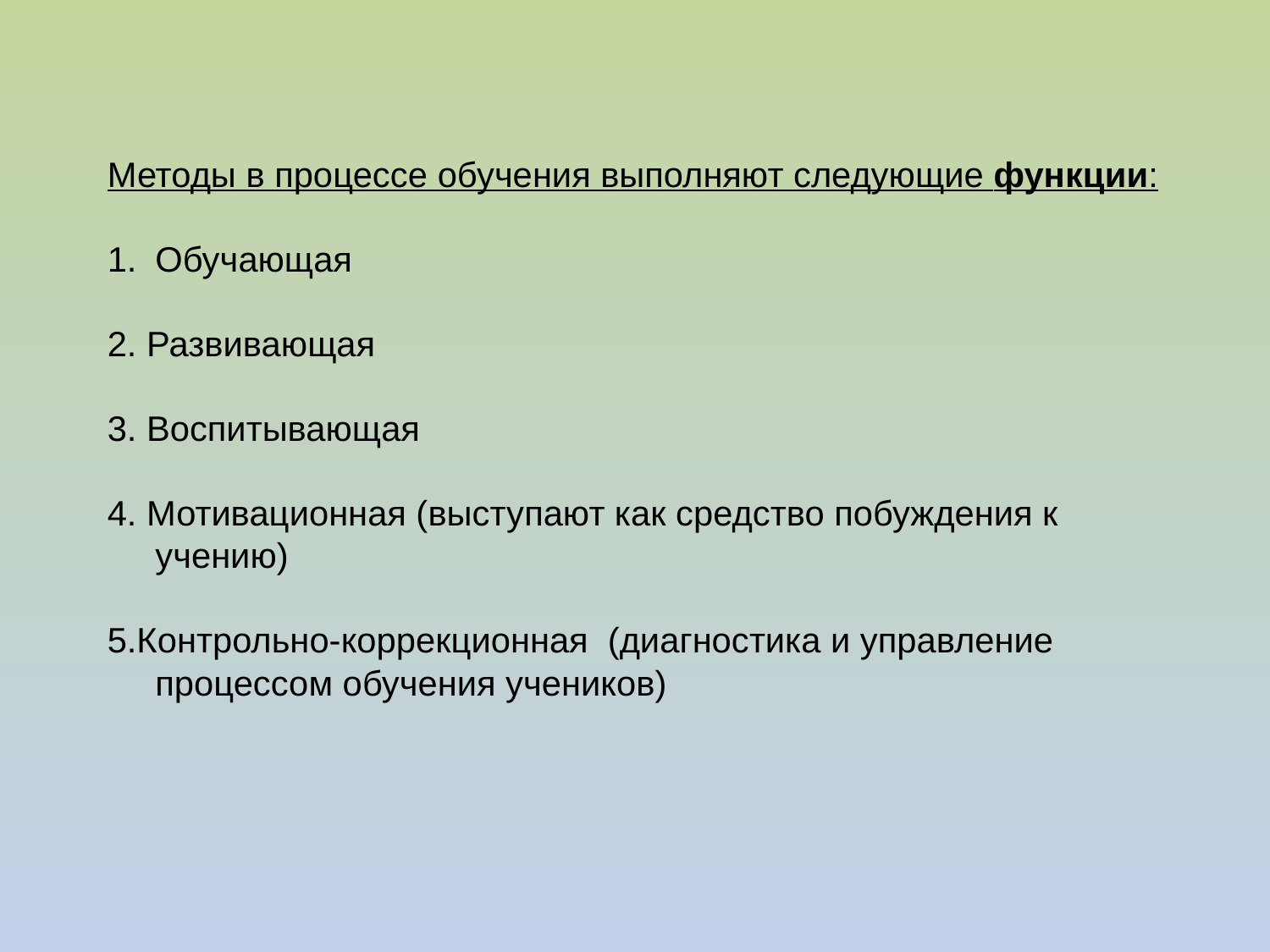

Методы в процессе обучения выполняют следующие функции:

Обучающая

2. Развивающая

3. Воспитывающая

4. Мотивационная (выступают как средство побуждения к учению)

5.Контрольно-коррекционная  (диагностика и управление процессом обучения учеников)